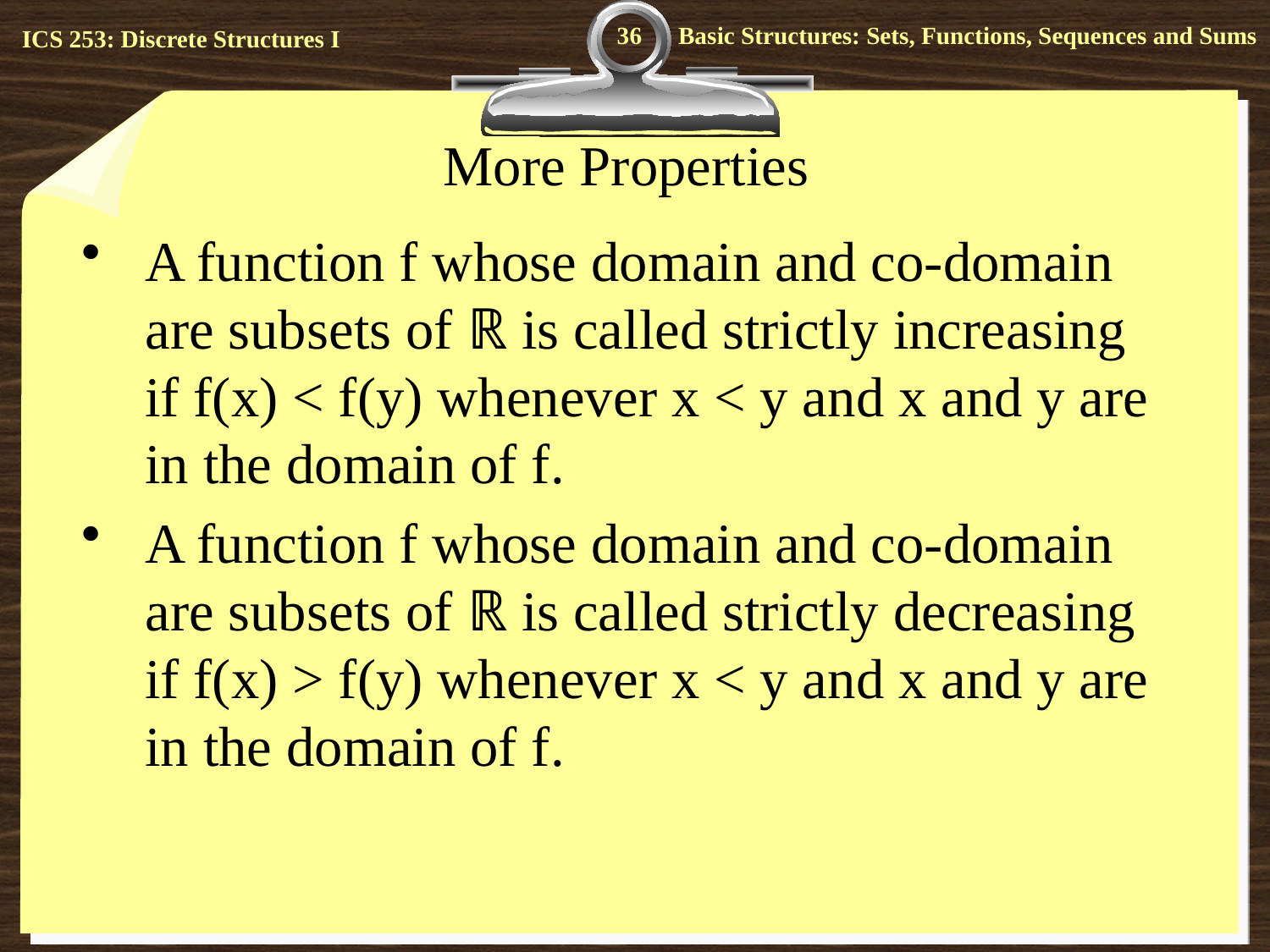

36
# More Properties
A function f whose domain and co-domain are subsets of ℝ is called strictly increasing if f(x) < f(y) whenever x < y and x and y are in the domain of f.
A function f whose domain and co-domain are subsets of ℝ is called strictly decreasing if f(x) > f(y) whenever x < y and x and y are in the domain of f.